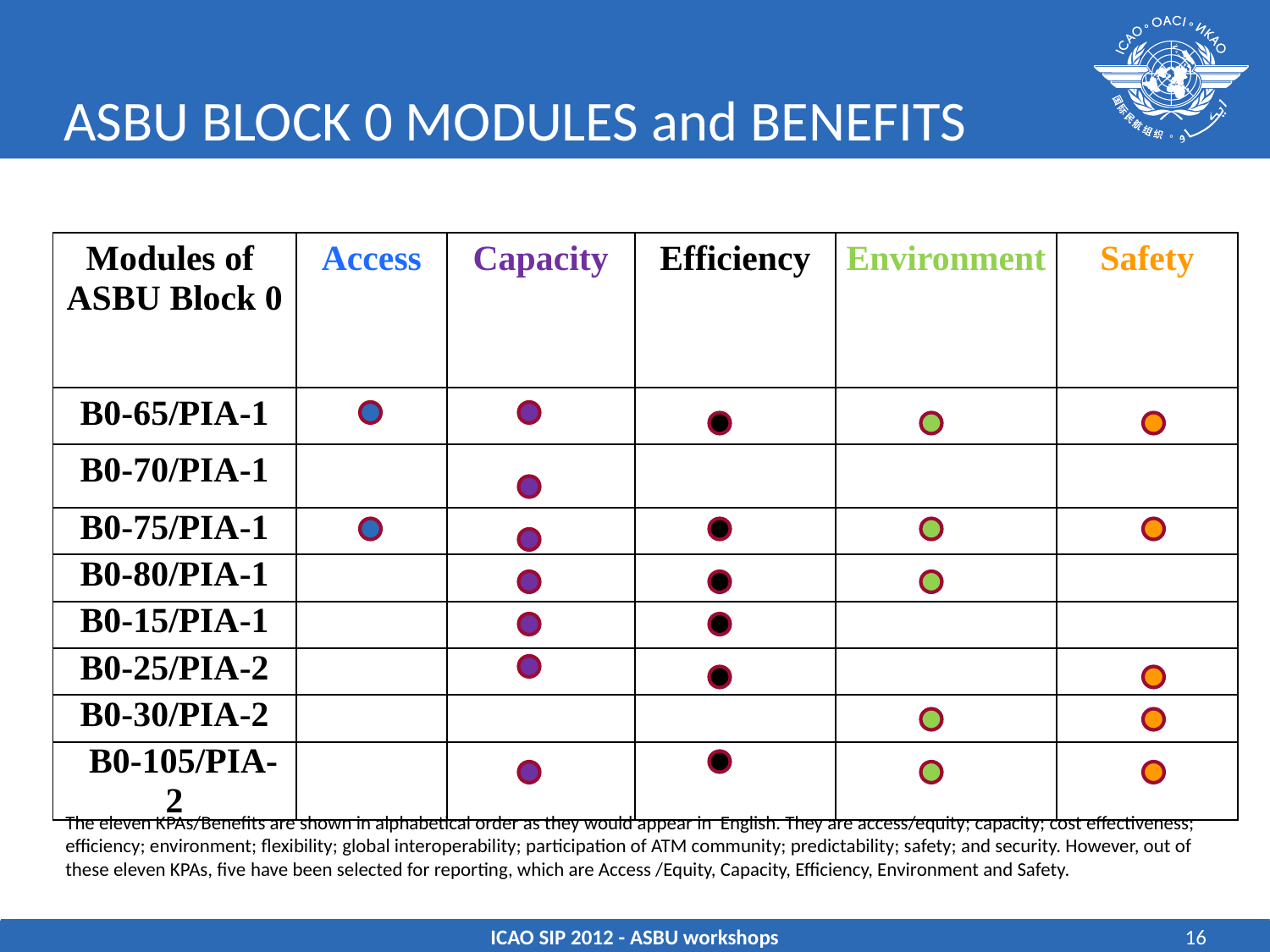

# ASBU BLOCK 0 MODULES and BENEFITS
| Modules of ASBU Block 0 | Access | Capacity | Efficiency | Environment | Safety |
| --- | --- | --- | --- | --- | --- |
| B0-65/PIA-1 |  |  |  |  |  |
| B0-70/PIA-1 |  |  |  |  |  |
| B0-75/PIA-1 |  |  |  |  |  |
| B0-80/PIA-1 |  |  |  |  |  |
| B0-15/PIA-1 |  |  |  |  |  |
| B0-25/PIA-2 |  |  |  |  |  |
| B0-30/PIA-2 |  |  |  |  |  |
| B0-105/PIA-2 |  |  |  |  |  |

The eleven KPAs/Benefits are shown in alphabetical order as they would appear in  English. They are access/equity; capacity; cost effectiveness; efficiency; environment; flexibility; global interoperability; participation of ATM community; predictability; safety; and security. However, out of these eleven KPAs, five have been selected for reporting, which are Access /Equity, Capacity, Efficiency, Environment and Safety.

ICAO SIP 2012 - ASBU workshops
16